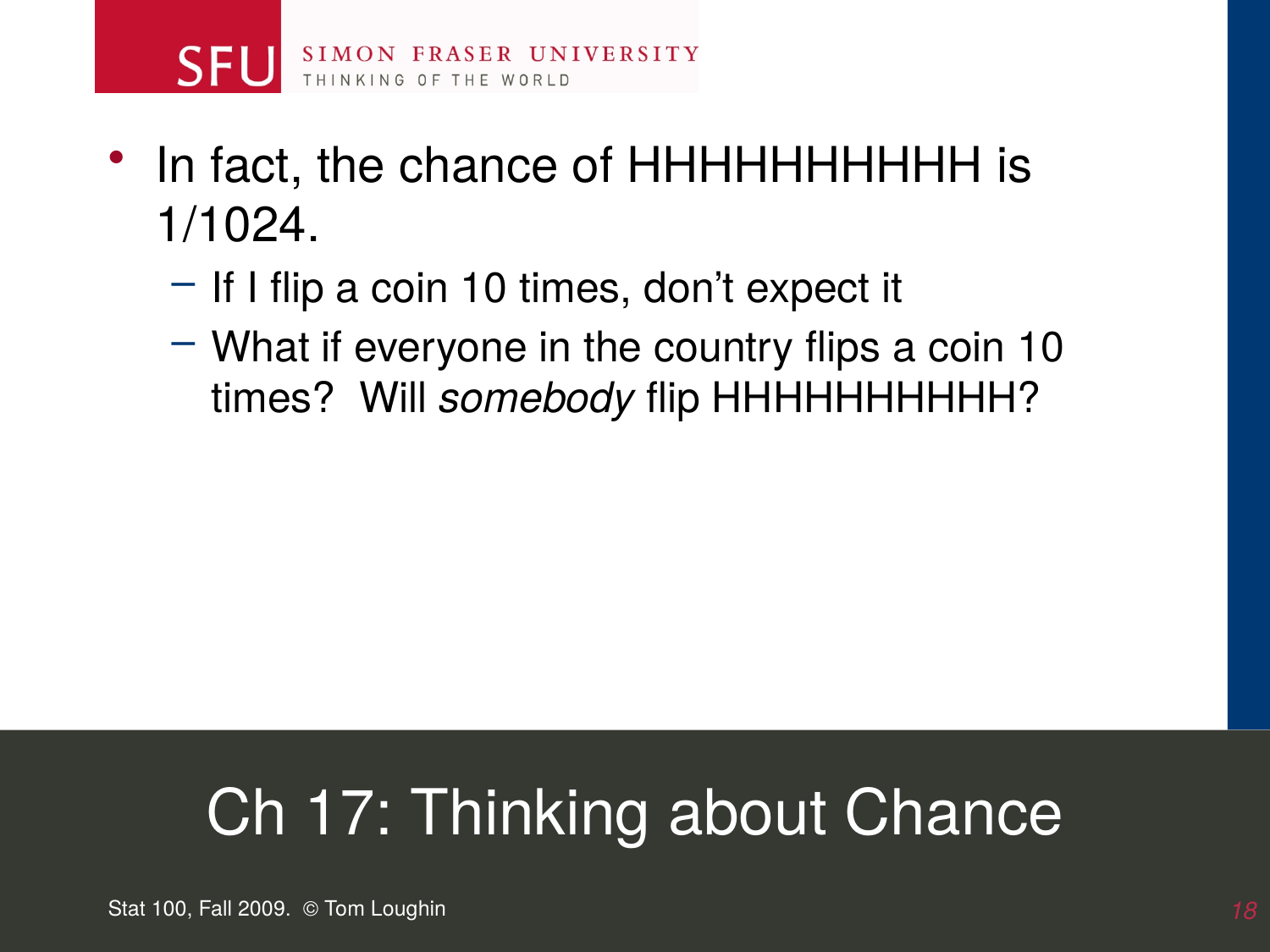

In fact, the chance of HHHHHHHHHH is 1/1024.
If I flip a coin 10 times, don’t expect it
What if everyone in the country flips a coin 10 times?  Will somebody flip HHHHHHHHHH?
# Ch 17: Thinking about Chance
Stat 100, Fall 2009.  © Tom Loughin
18